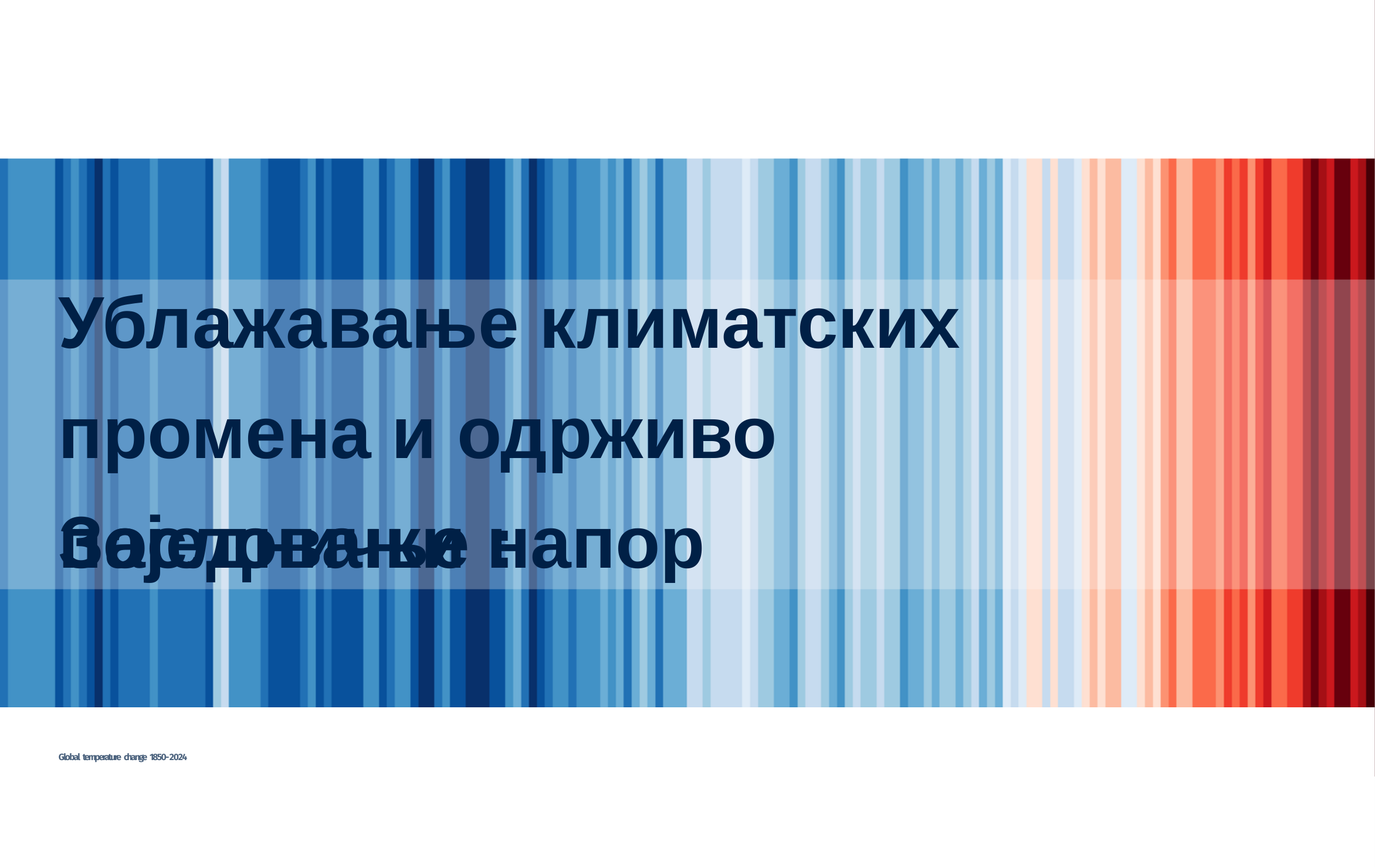

# Ублажавање климатских промена и одрживо пословање :
Заједнички напор
Global temperature change 1850-2024